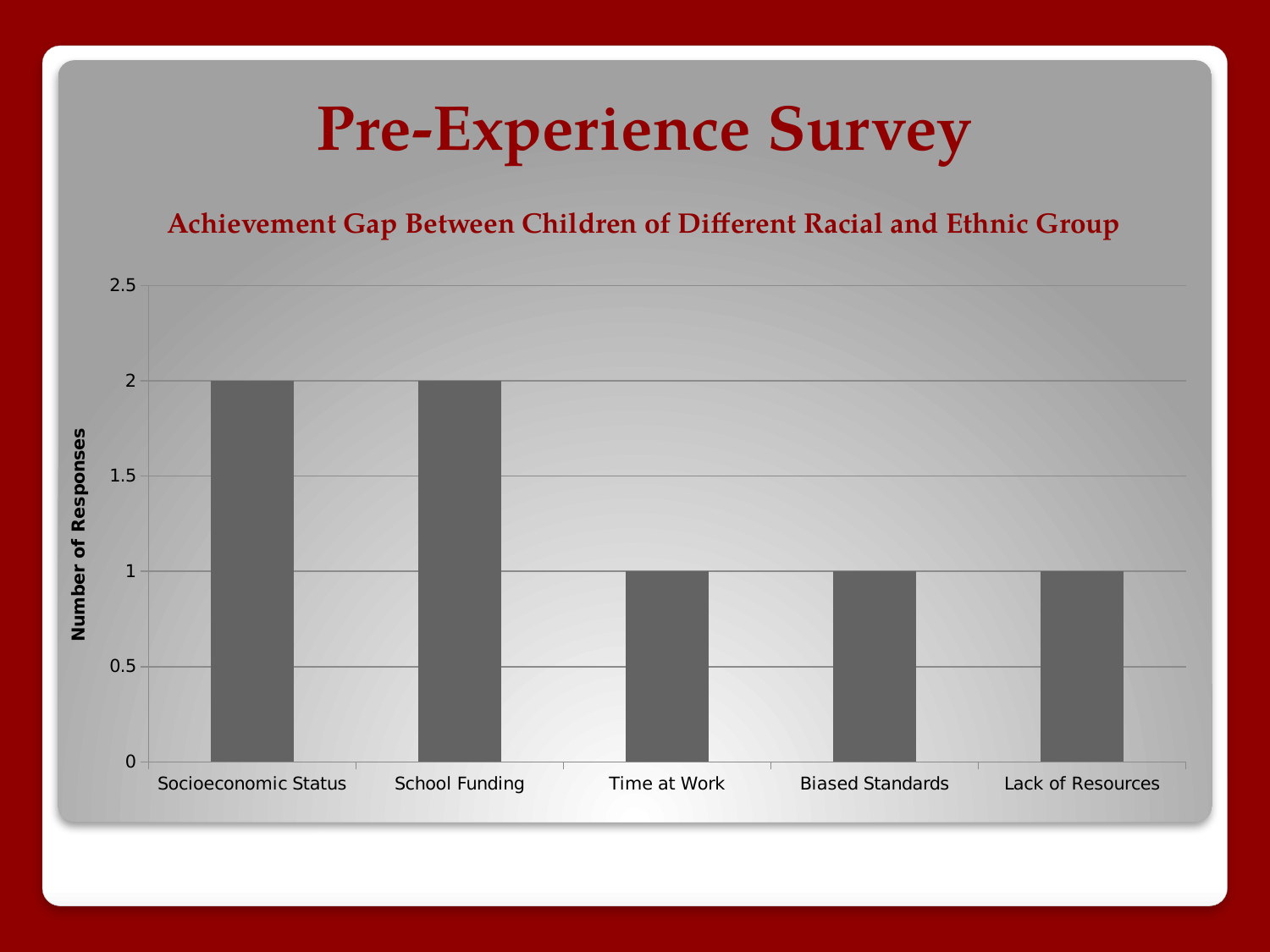

Pre-Experience Survey

Achievement Gap Between Children of Different Racial and Ethnic Group

### Chart

| Category |  |
|---|---|
| Socioeconomic Status | 2.0 |
| School Funding | 2.0 |
| Time at Work | 1.0 |
| Biased Standards | 1.0 |
| Lack of Resources | 1.0 |